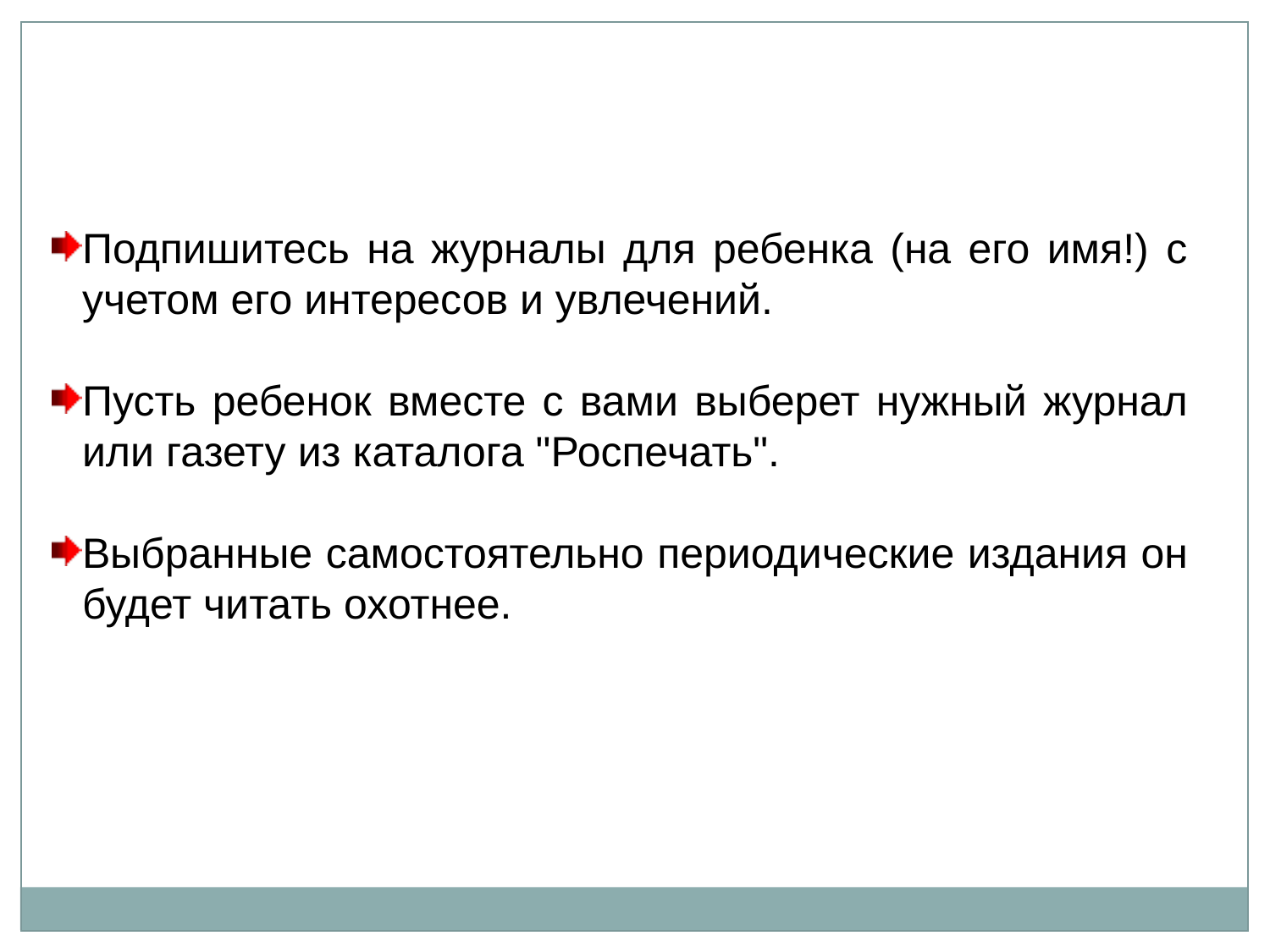

Подпишитесь на журналы для ребенка (на его имя!) с учетом его интересов и увлечений.

Пусть ребенок вместе с вами выберет нужный журнал или газету из каталога "Роспечать".

Выбранные самостоятельно периодические издания он будет читать охотнее.